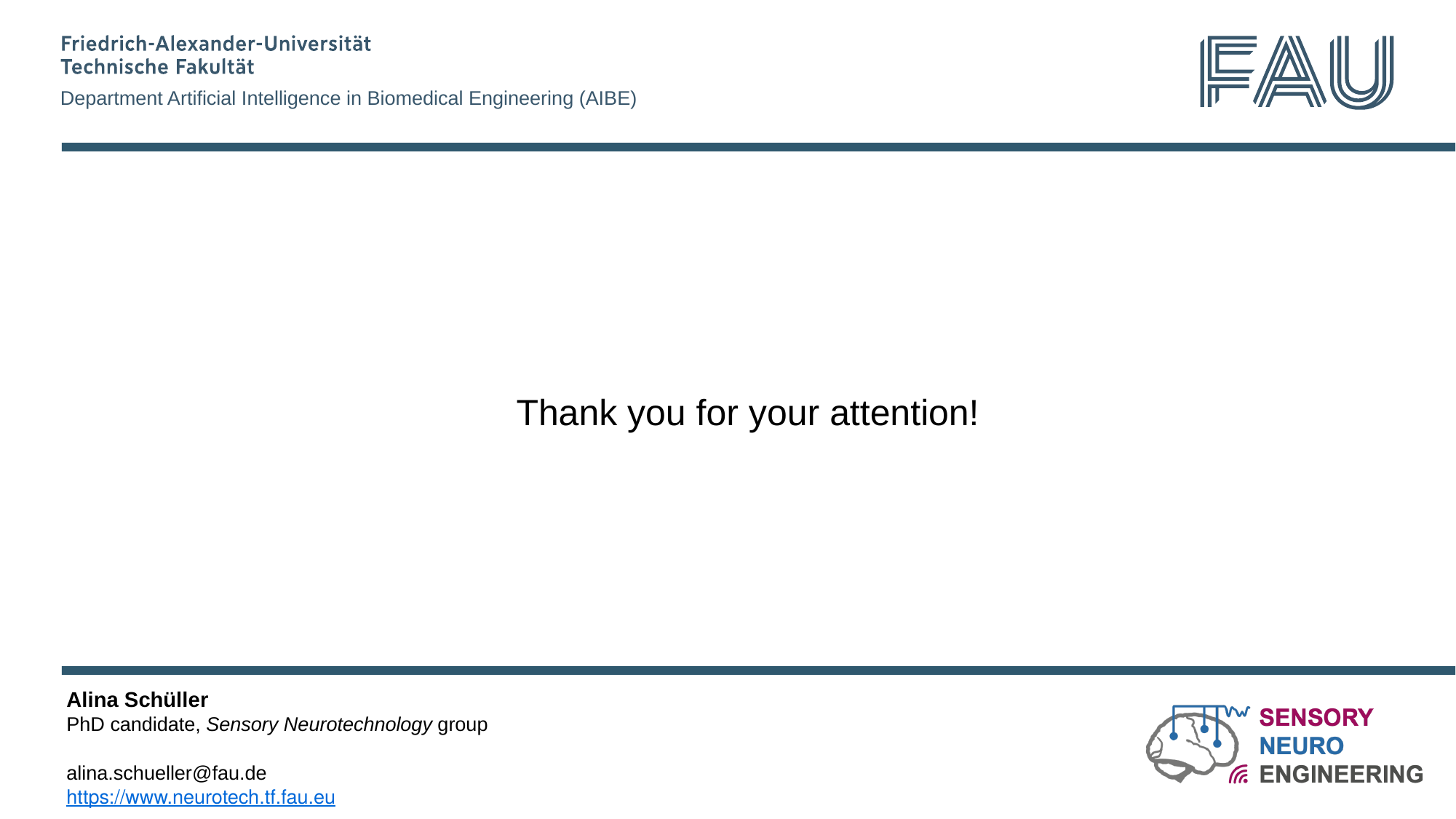

Thank you for your attention!
Alina Schüller
PhD candidate, Sensory Neurotechnology group

alina.schueller@fau.de
https://www.neurotech.tf.fau.eu